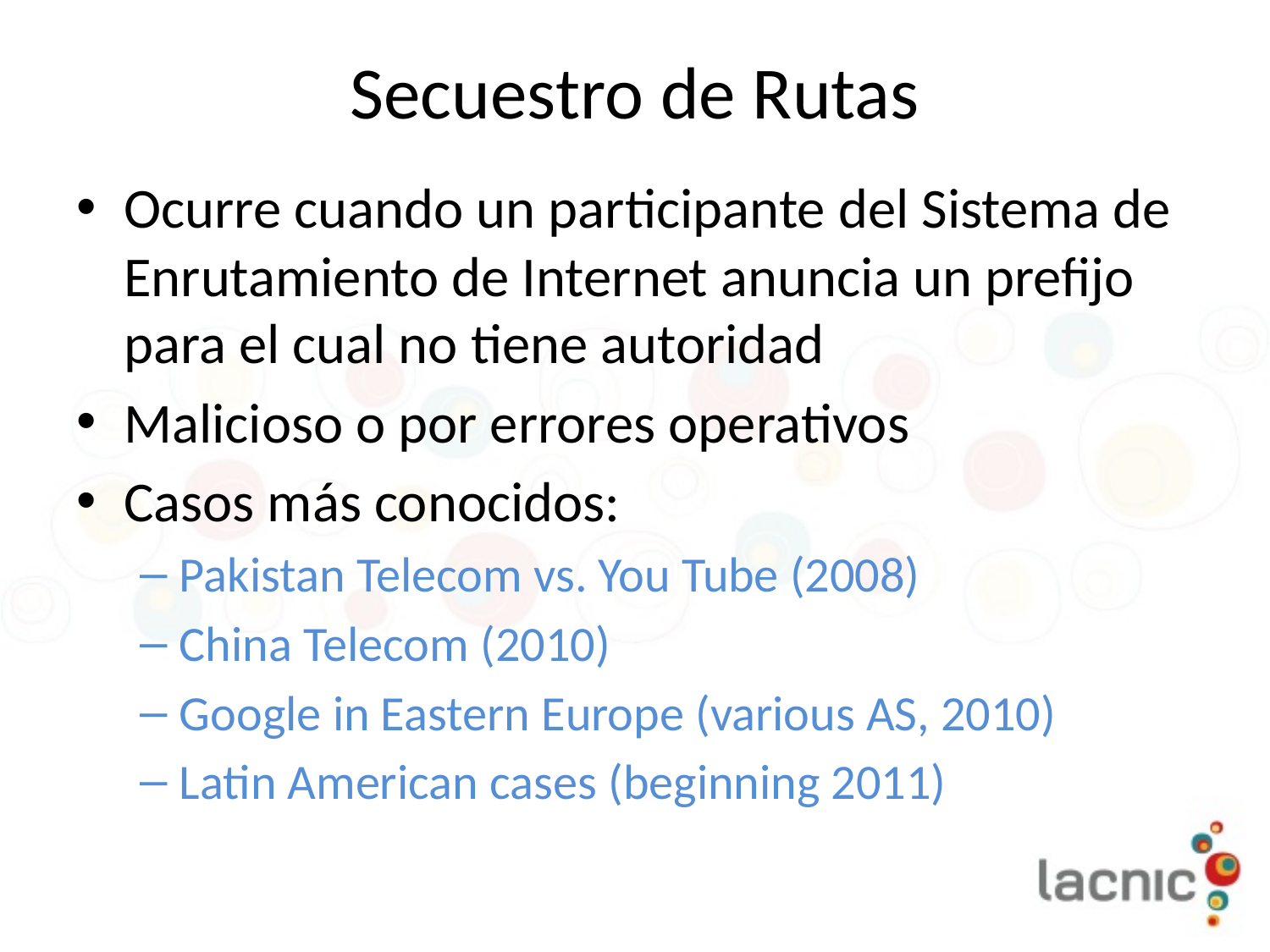

# Secuestro de Rutas
Ocurre cuando un participante del Sistema de Enrutamiento de Internet anuncia un prefijo para el cual no tiene autoridad
Malicioso o por errores operativos
Casos más conocidos:
Pakistan Telecom vs. You Tube (2008)
China Telecom (2010)
Google in Eastern Europe (various AS, 2010)
Latin American cases (beginning 2011)